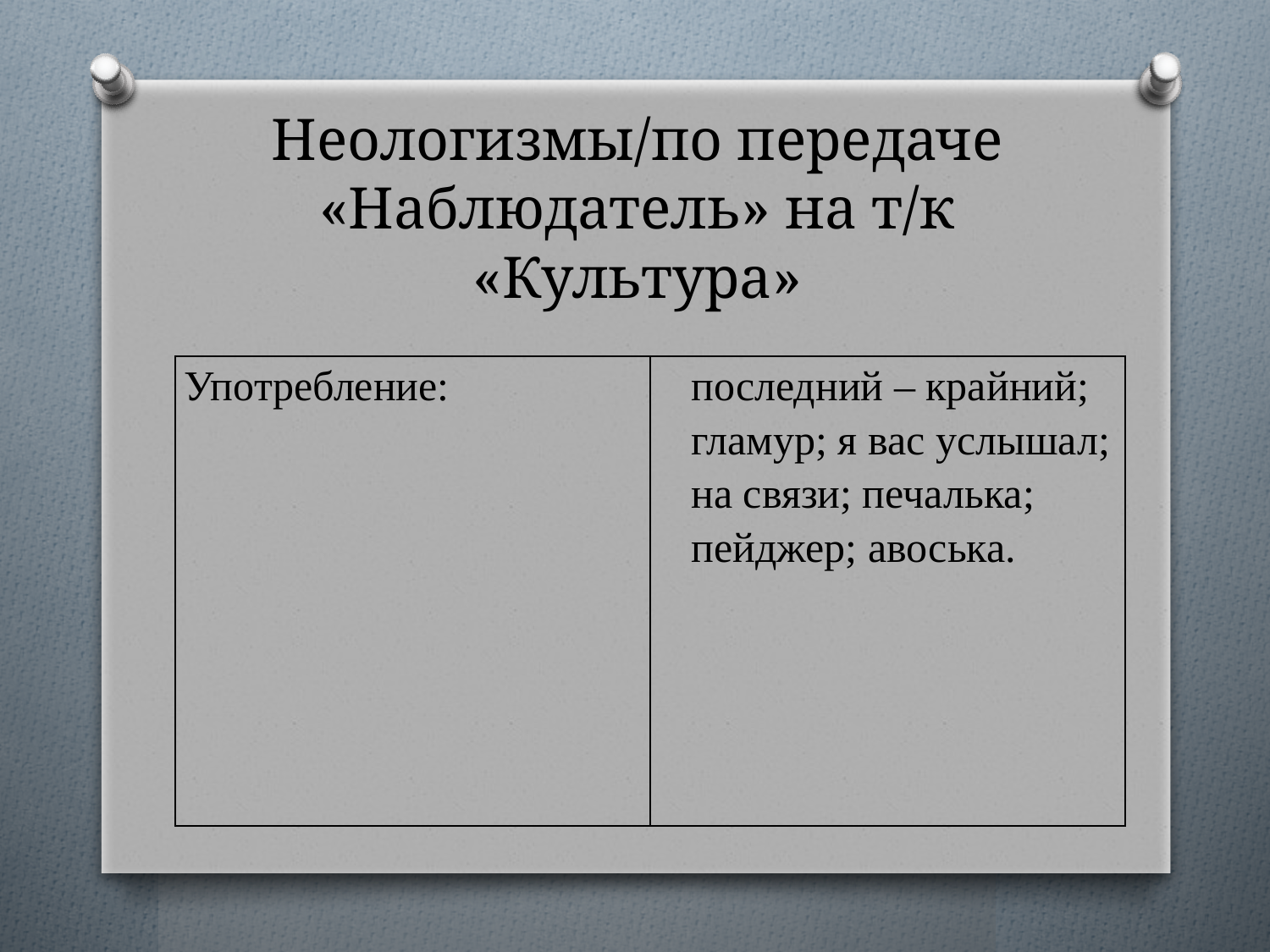

# Неологизмы/по передаче «Наблюдатель» на т/к «Культура»
| Употребление: | последний – крайний; гламур; я вас услышал; на связи; печалька; пейджер; авоська. |
| --- | --- |